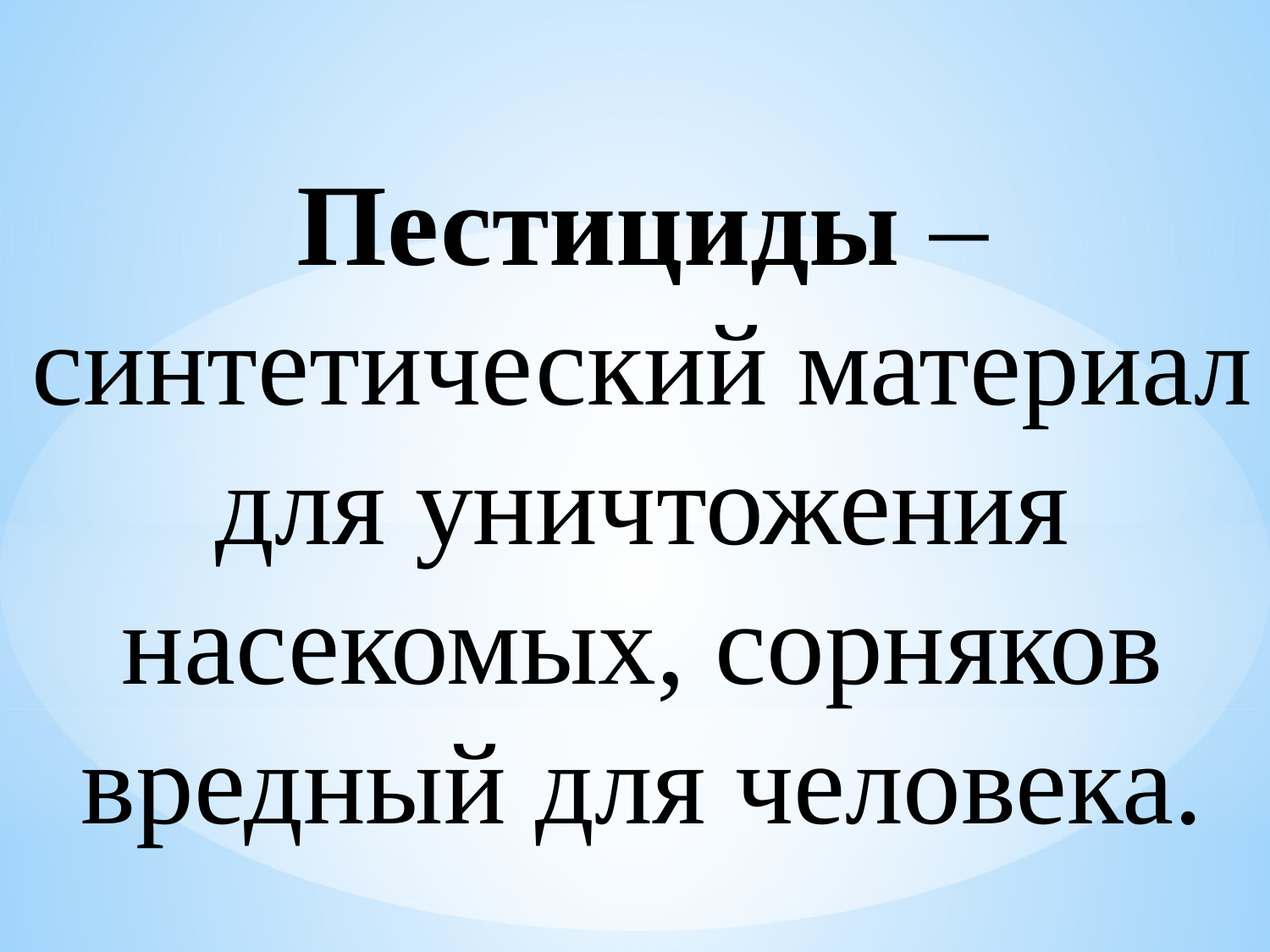

Пестициды –синтетический материал для уничтожения насекомых, сорняков вредный для человека.